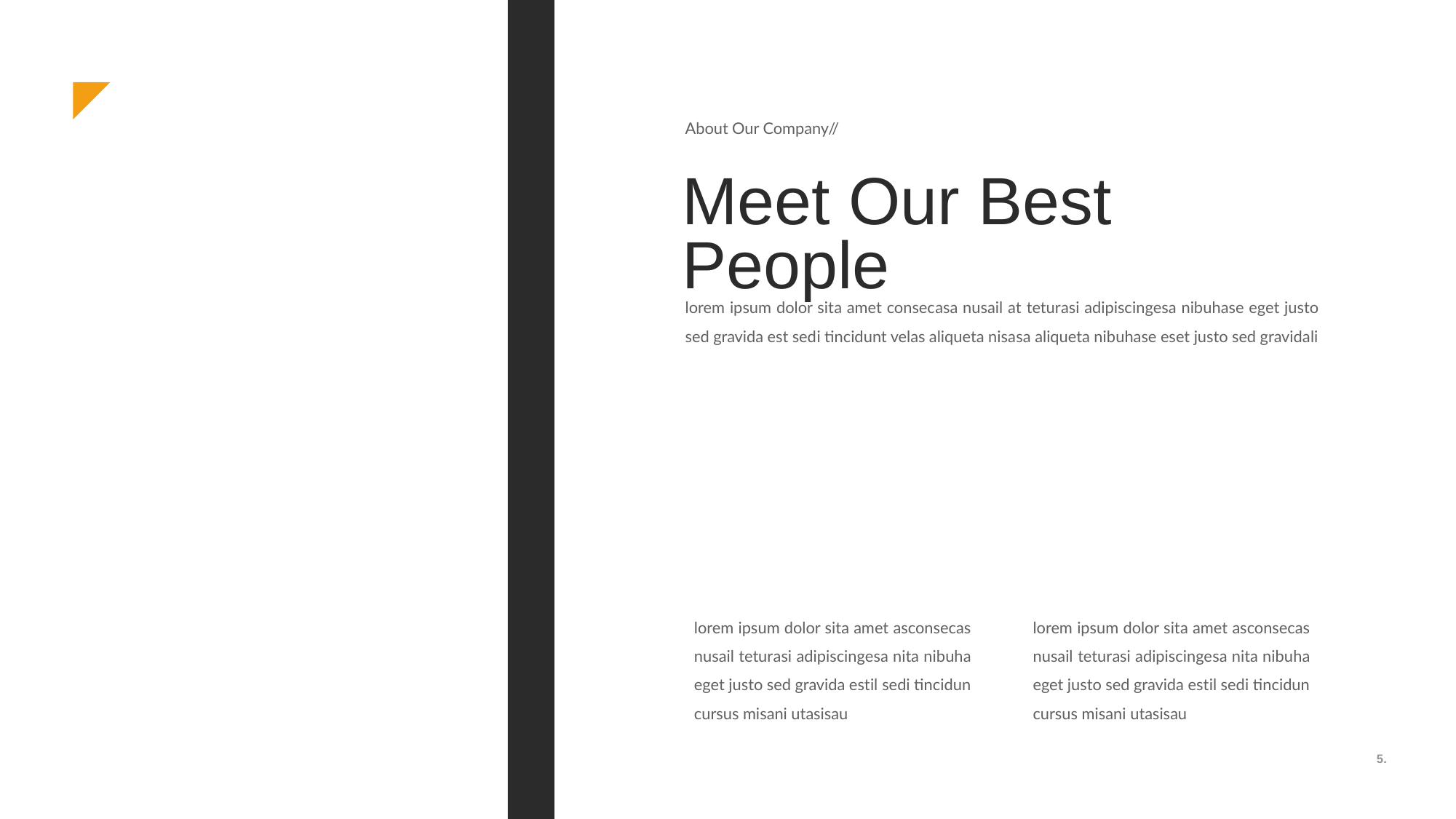

About Our Company//
Meet Our Best People
lorem ipsum dolor sita amet consecasa nusail at teturasi adipiscingesa nibuhase eget justo sed gravida est sedi tincidunt velas aliqueta nisasa aliqueta nibuhase eset justo sed gravidali

lorem ipsum dolor sita amet asconsecas nusail teturasi adipiscingesa nita nibuha eget justo sed gravida estil sedi tincidun cursus misani utasisau
lorem ipsum dolor sita amet asconsecas nusail teturasi adipiscingesa nita nibuha eget justo sed gravida estil sedi tincidun cursus misani utasisau
5.
Arhcma